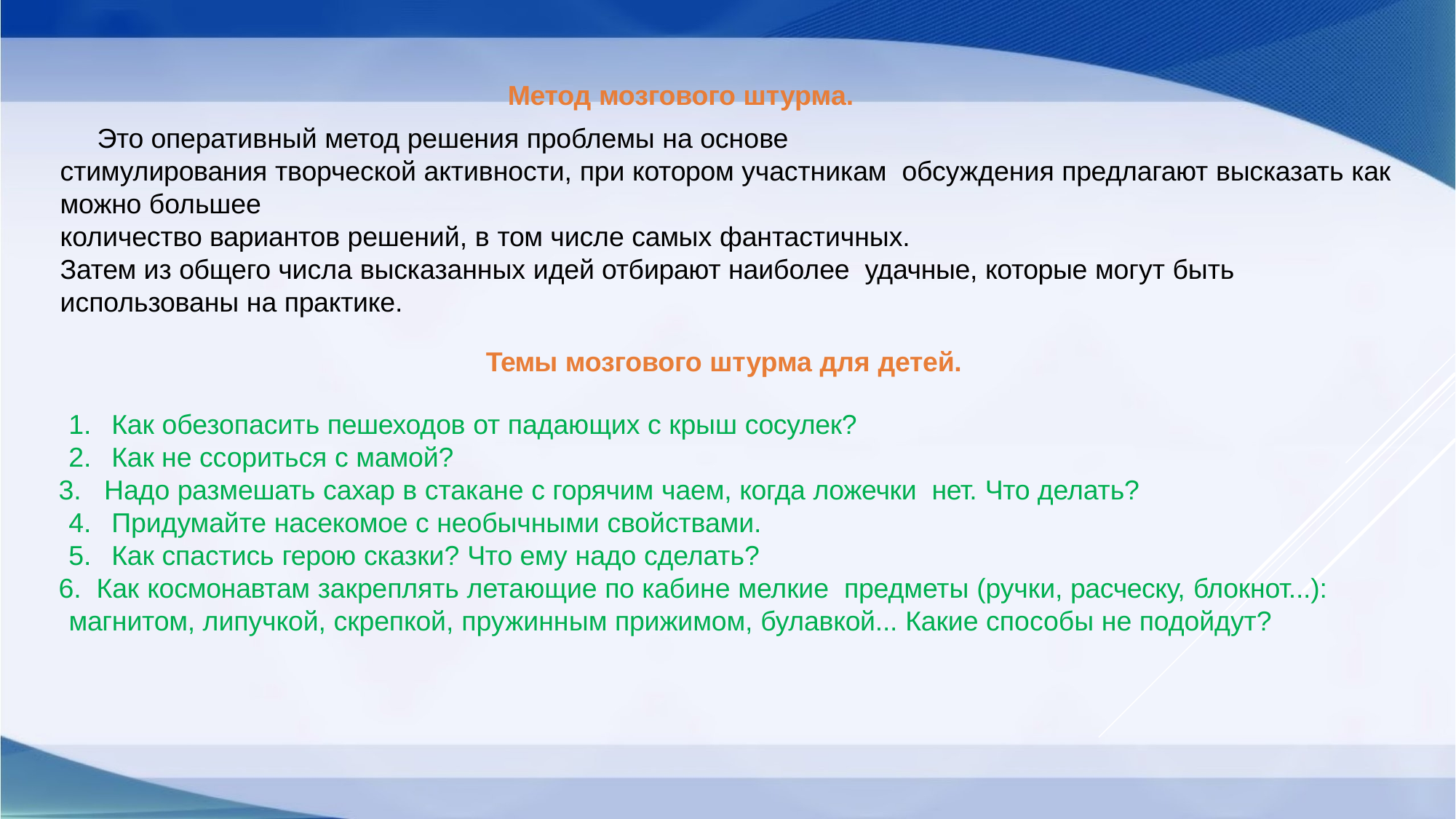

Метод мозгового штурма.
Это оперативный метод решения проблемы на основе
стимулирования творческой активности, при котором участникам  обсуждения предлагают высказать как можно большее
количество вариантов решений, в том числе самых фантастичных.
Затем из общего числа высказанных идей отбирают наиболее  удачные, которые могут быть использованы на практике.
Темы мозгового штурма для детей.

Как обезопасить пешеходов от падающих с крыш сосулек?
Как не ссориться с мамой?
   Надо размешать сахар в стакане с горячим чаем, когда ложечки  нет. Что делать?
Придумайте насекомое с необычными свойствами.
Как спастись герою сказки? Что ему надо сделать?
  Как космонавтам закреплять летающие по кабине мелкие  предметы (ручки, расческу, блокнот...): магнитом, липучкой, скрепкой, пружинным прижимом, булавкой... Какие способы не подойдут?